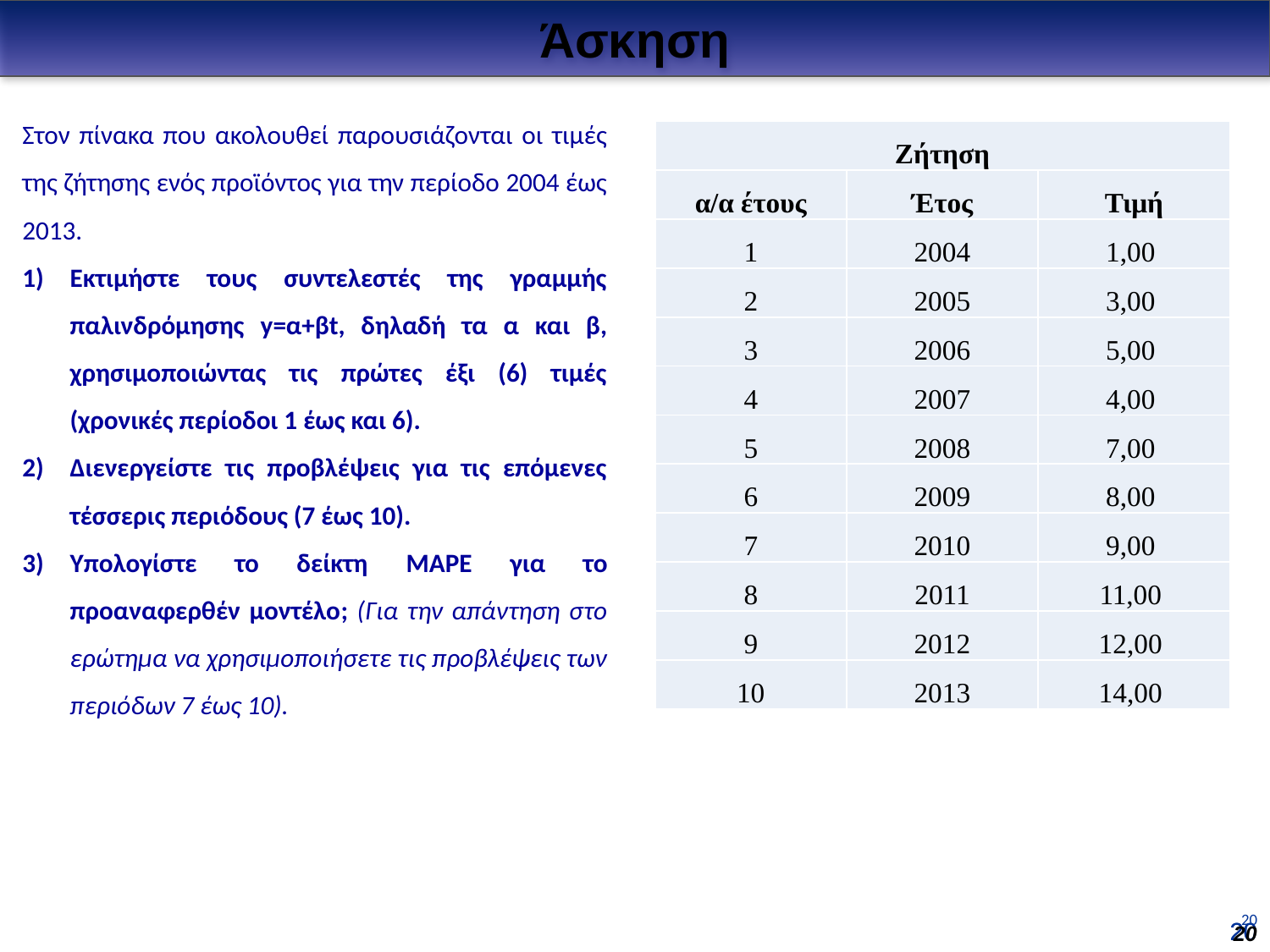

Άσκηση
Στον πίνακα που ακολουθεί παρουσιάζονται οι τιμές της ζήτησης ενός προϊόντος για την περίοδο 2004 έως 2013.
Εκτιμήστε τους συντελεστές της γραμμής παλινδρόμησης y=α+βt, δηλαδή τα α και β, χρησιμοποιώντας τις πρώτες έξι (6) τιμές (χρονικές περίοδοι 1 έως και 6).
Διενεργείστε τις προβλέψεις για τις επόμενες τέσσερις περιόδους (7 έως 10).
Υπολογίστε το δείκτη MAPE για το προαναφερθέν μοντέλο; (Για την απάντηση στο ερώτημα να χρησιμοποιήσετε τις προβλέψεις των περιόδων 7 έως 10).
| Ζήτηση |  |  |
| --- | --- | --- |
| α/α έτους | Έτος | Τιμή |
| 1 | 2004 | 1,00 |
| 2 | 2005 | 3,00 |
| 3 | 2006 | 5,00 |
| 4 | 2007 | 4,00 |
| 5 | 2008 | 7,00 |
| 6 | 2009 | 8,00 |
| 7 | 2010 | 9,00 |
| 8 | 2011 | 11,00 |
| 9 | 2012 | 12,00 |
| 10 | 2013 | 14,00 |
20
20
20
20